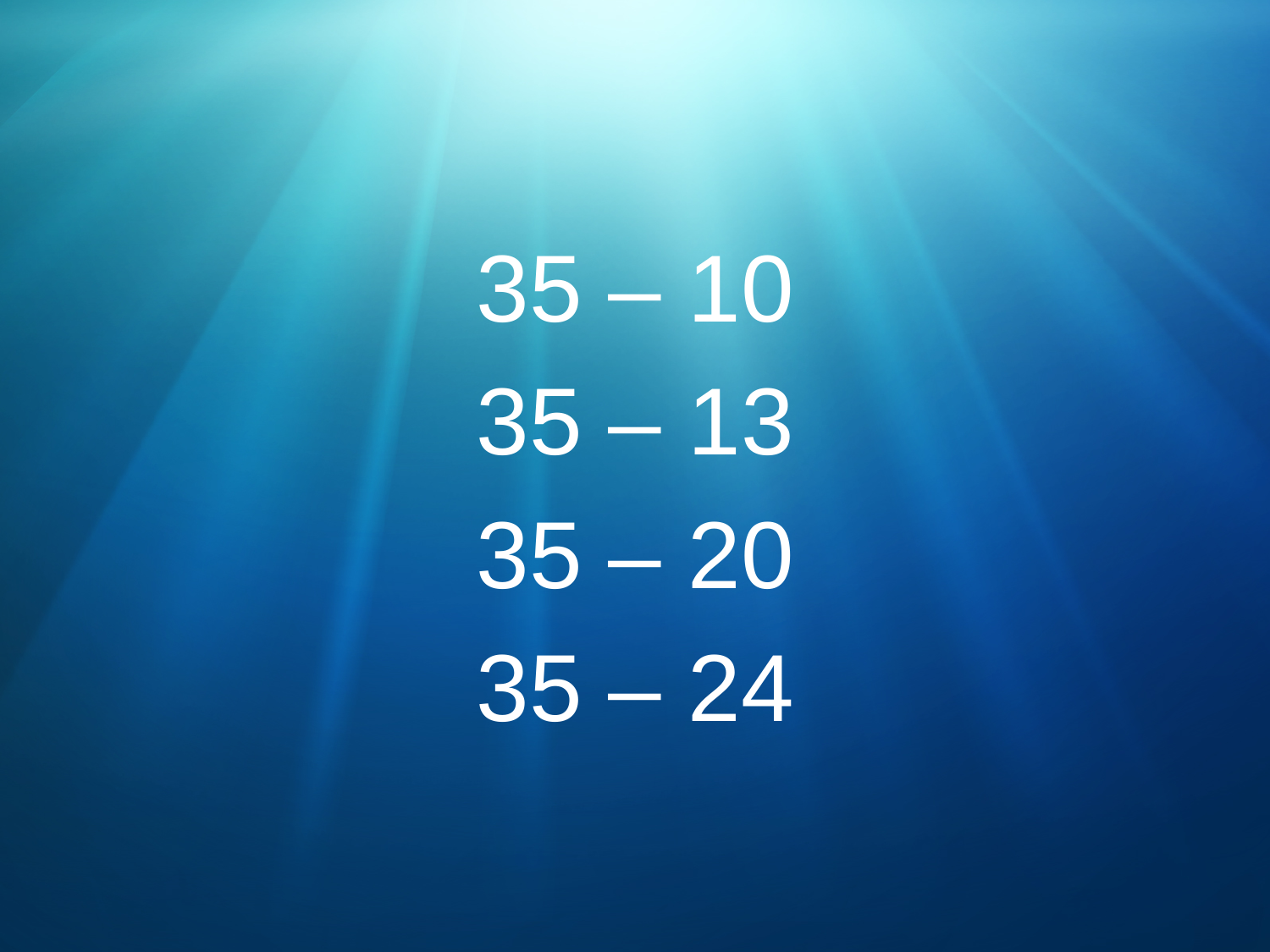

35 – 10
35 – 13
35 – 20
35 – 24